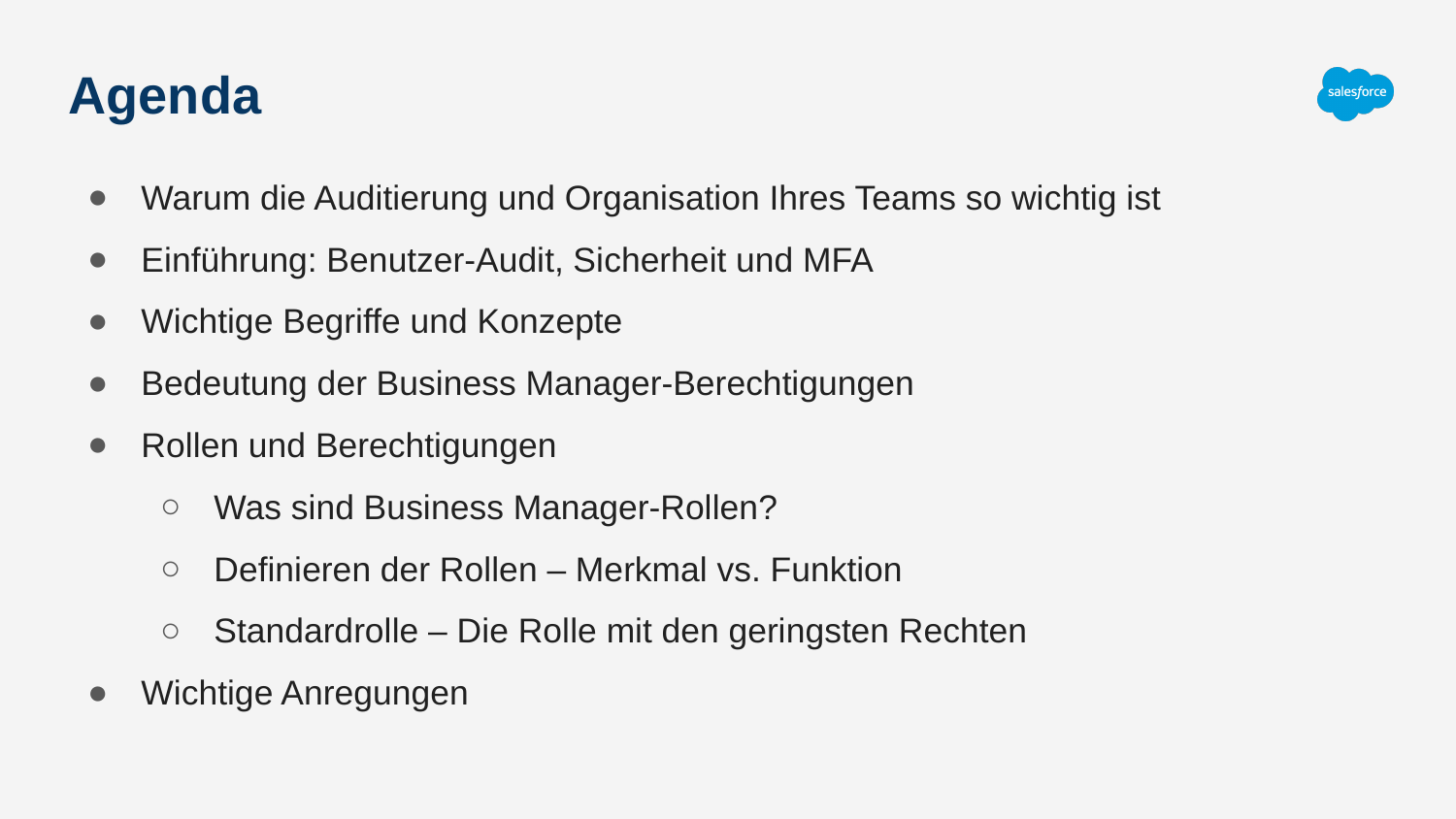

# Agenda
Warum die Auditierung und Organisation Ihres Teams so wichtig ist
Einführung: Benutzer-Audit, Sicherheit und MFA
Wichtige Begriffe und Konzepte
Bedeutung der Business Manager-Berechtigungen
Rollen und Berechtigungen
Was sind Business Manager-Rollen?
Definieren der Rollen – Merkmal vs. Funktion
Standardrolle – Die Rolle mit den geringsten Rechten
Wichtige Anregungen